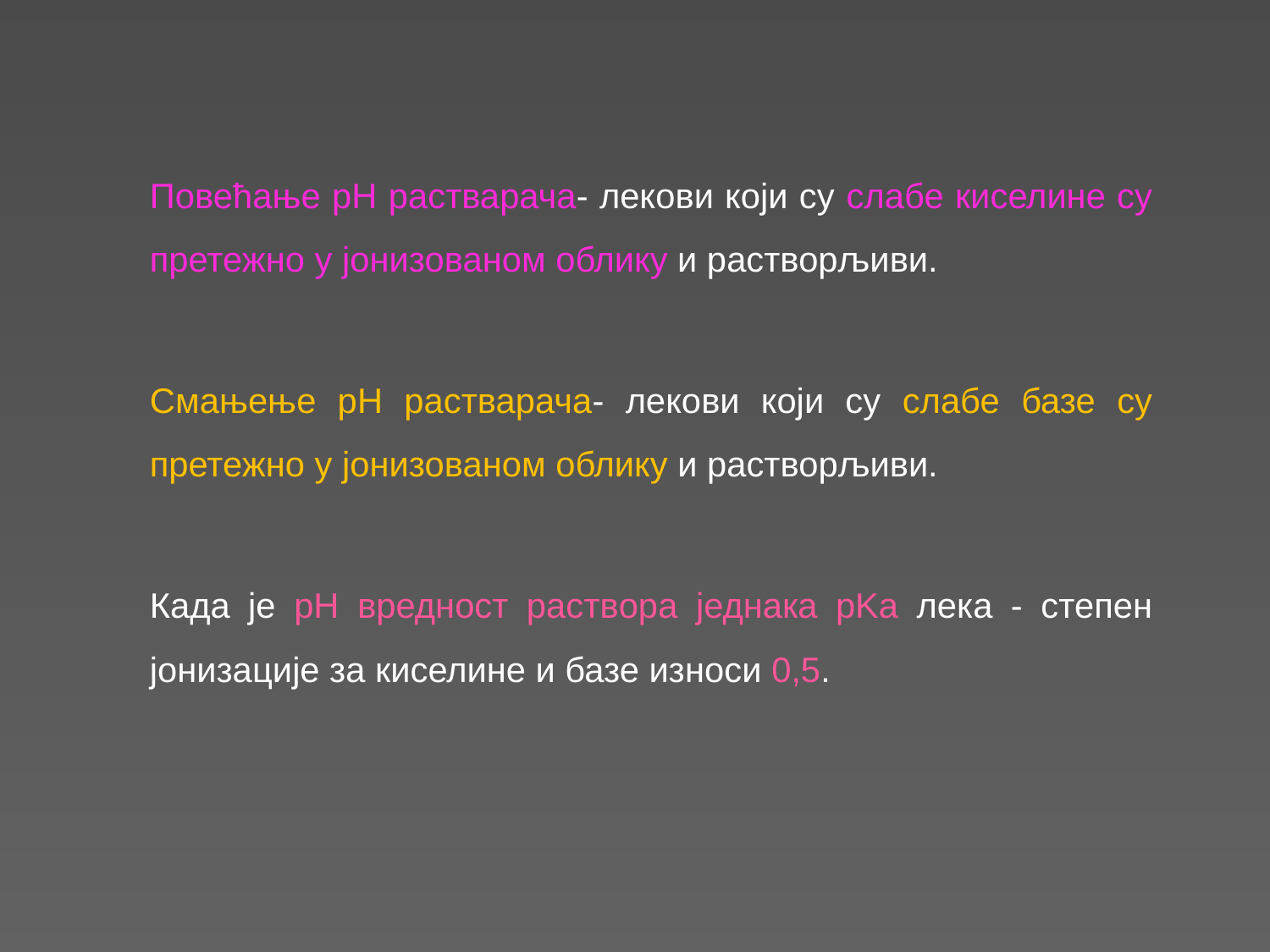

Повећање pH растварача- лекови који су слабе киселине су претежно у јонизованом облику и растворљиви.

Смањење pH растварача- лекови који су слабе базе су претежно у јонизованом облику и растворљиви.

Када је pH вредност раствора једнака pKa лека - степен јонизације за киселине и базе износи 0,5.